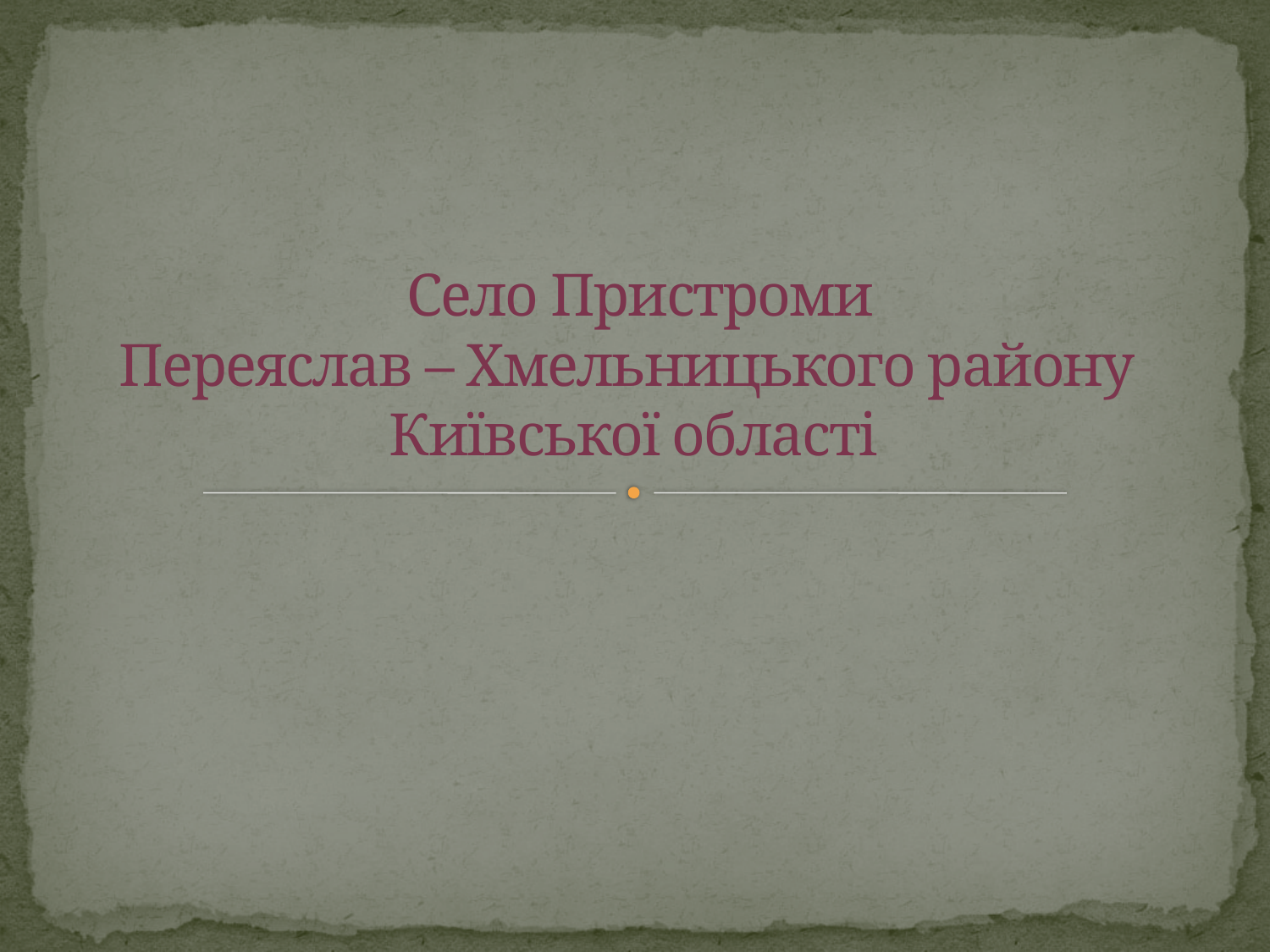

# Село Пристроми Переяслав – Хмельницького району Київської області